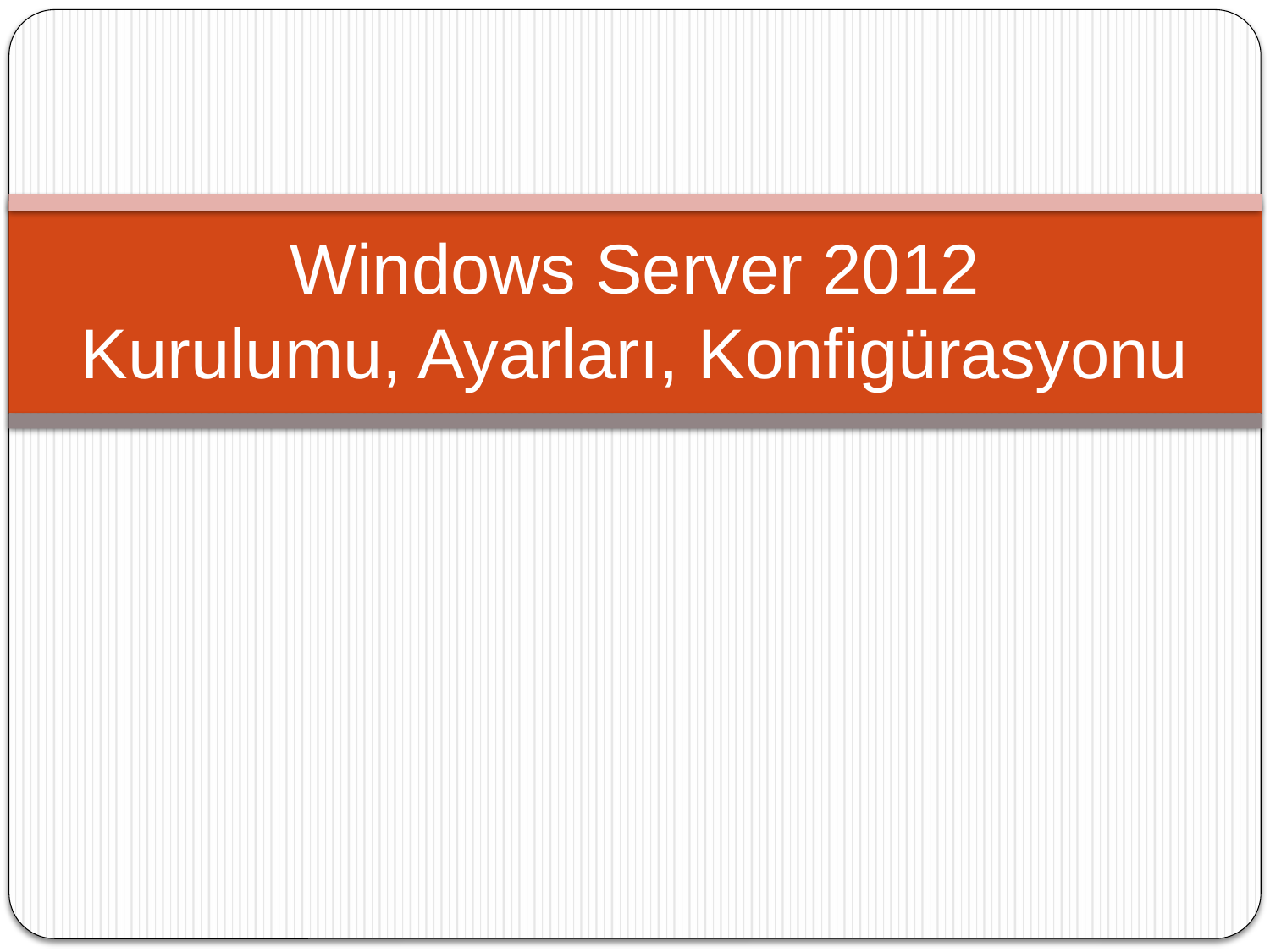

# Windows Server 2012 Kurulumu, Ayarları, Konfigürasyonu